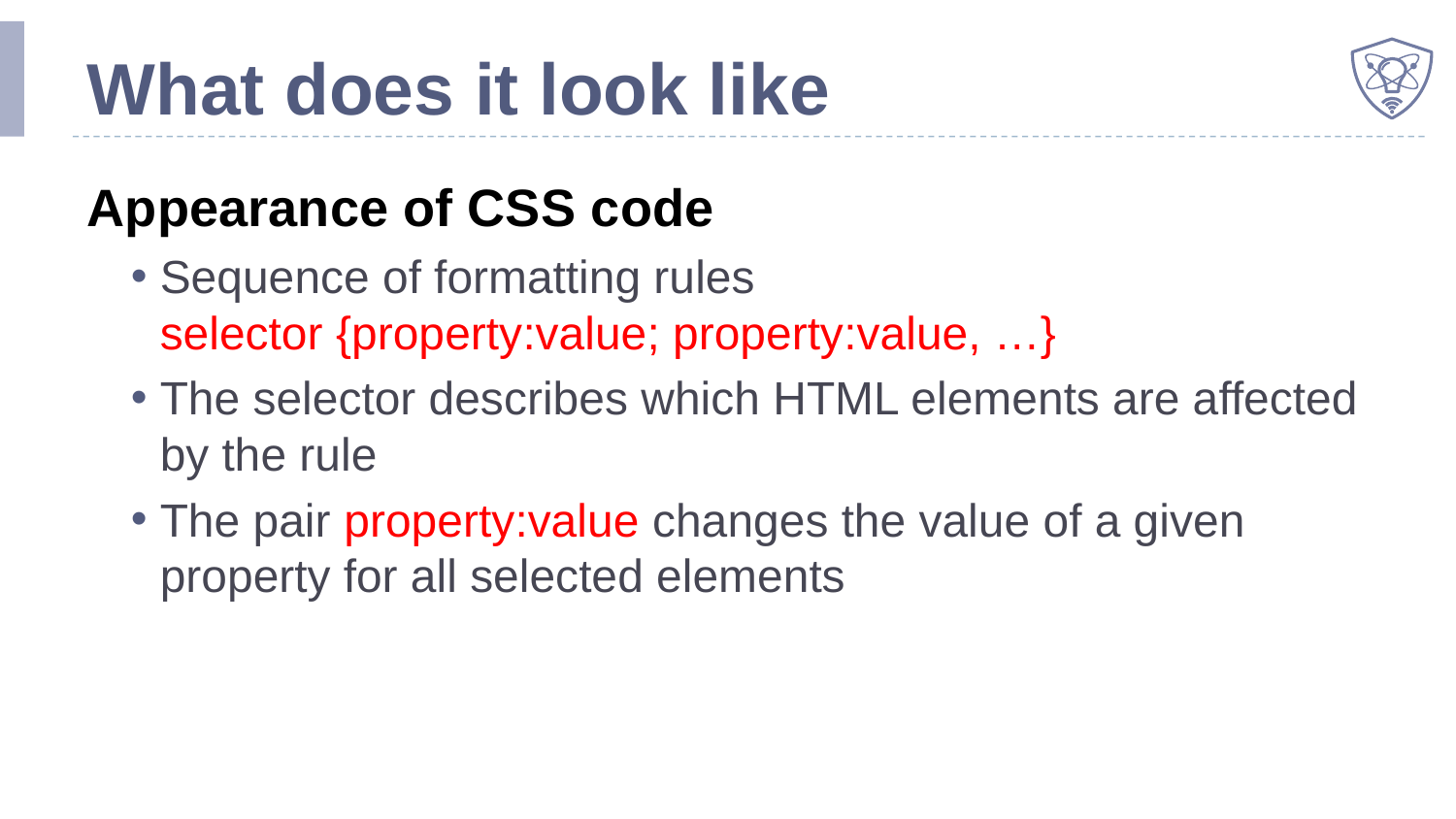

# What does it look like
Appearance of CSS code
Sequence of formatting rules
selector {property:value; property:value, …}
The selector describes which HTML elements are affected by the rule
The pair property:value changes the value of a given property for all selected elements